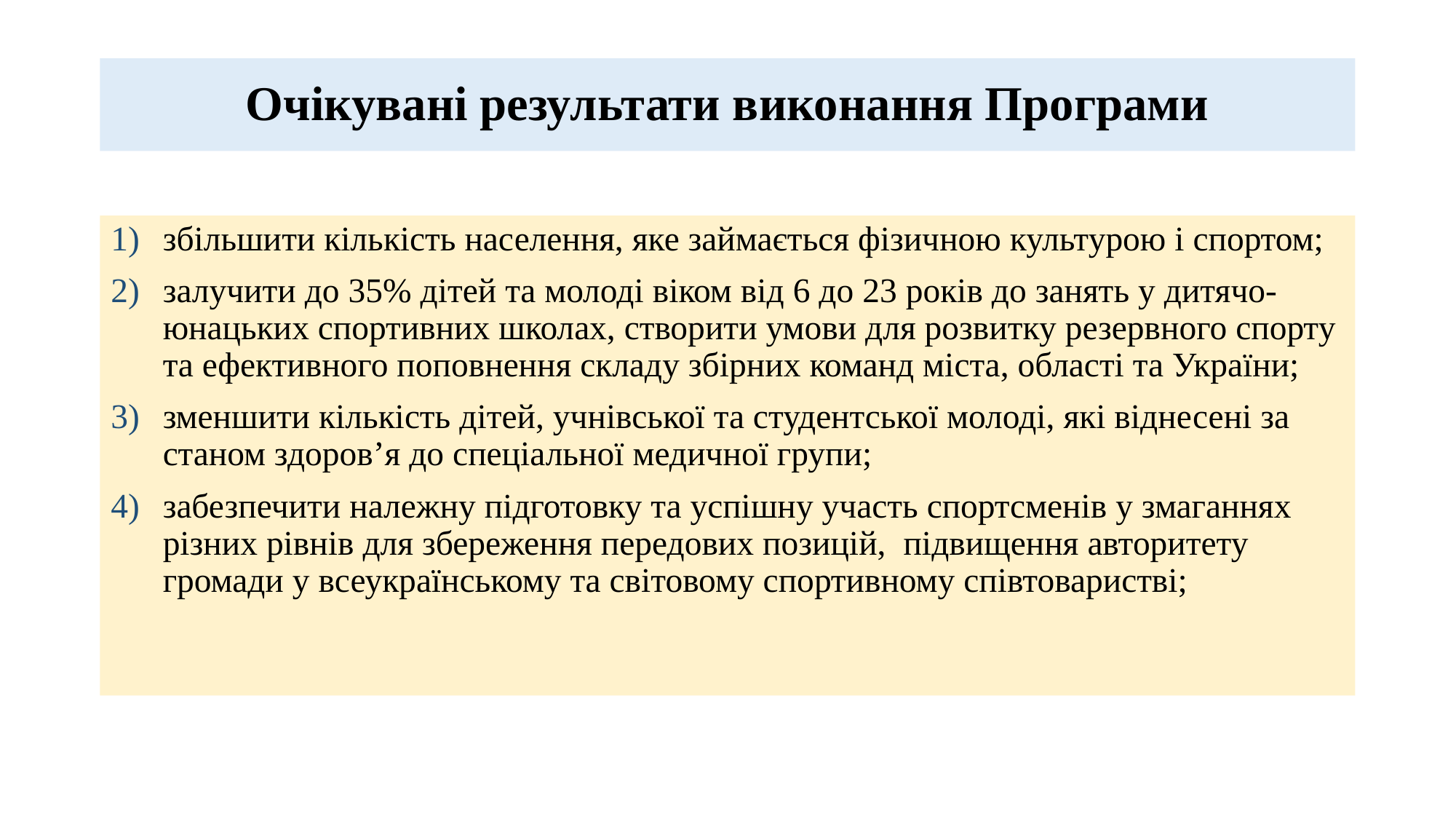

# Очікувані результати виконання Програми
збільшити кількість населення, яке займається фізичною культурою і спортом;
залучити до 35% дітей та молоді віком від 6 до 23 років до занять у дитячо-юнацьких спортивних школах, створити умови для розвитку резервного спорту та ефективного поповнення складу збірних команд міста, області та України;
зменшити кількість дітей, учнівської та студентської молоді, які віднесені за станом здоров’я до спеціальної медичної групи;
забезпечити належну підготовку та успішну участь спортсменів у змаганнях різних рівнів для збереження передових позицій,  підвищення авторитету громади у всеукраїнському та світовому спортивному співтоваристві;